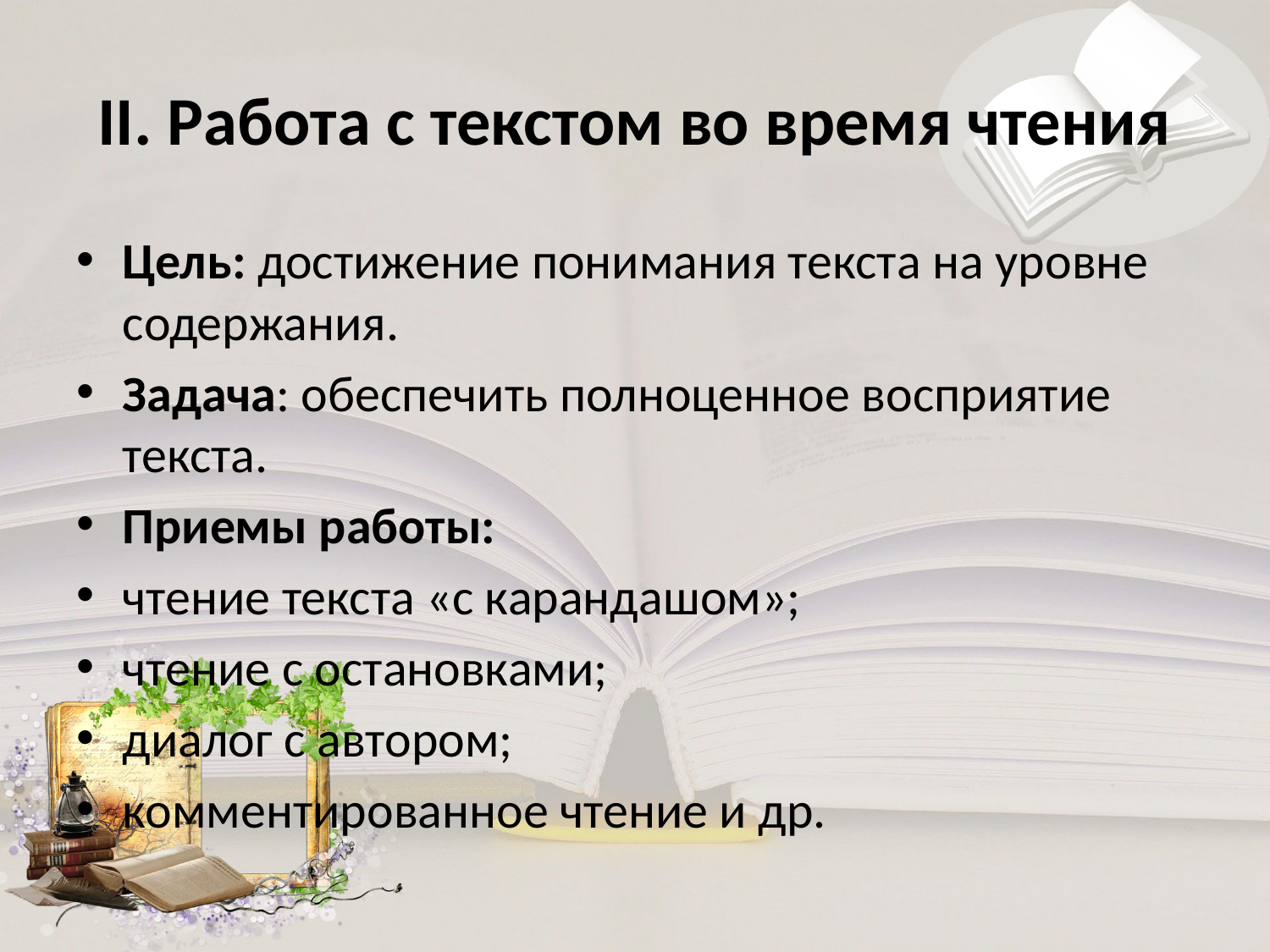

# II. Работа с текстом во время чтения
Цель: достижение понимания текста на уровне содержания.
Задача: обеспечить полноценное восприятие текста.
Приемы работы:
чтение текста «с карандашом»;
чтение с остановками;
диалог с автором;
комментированное чтение и др.